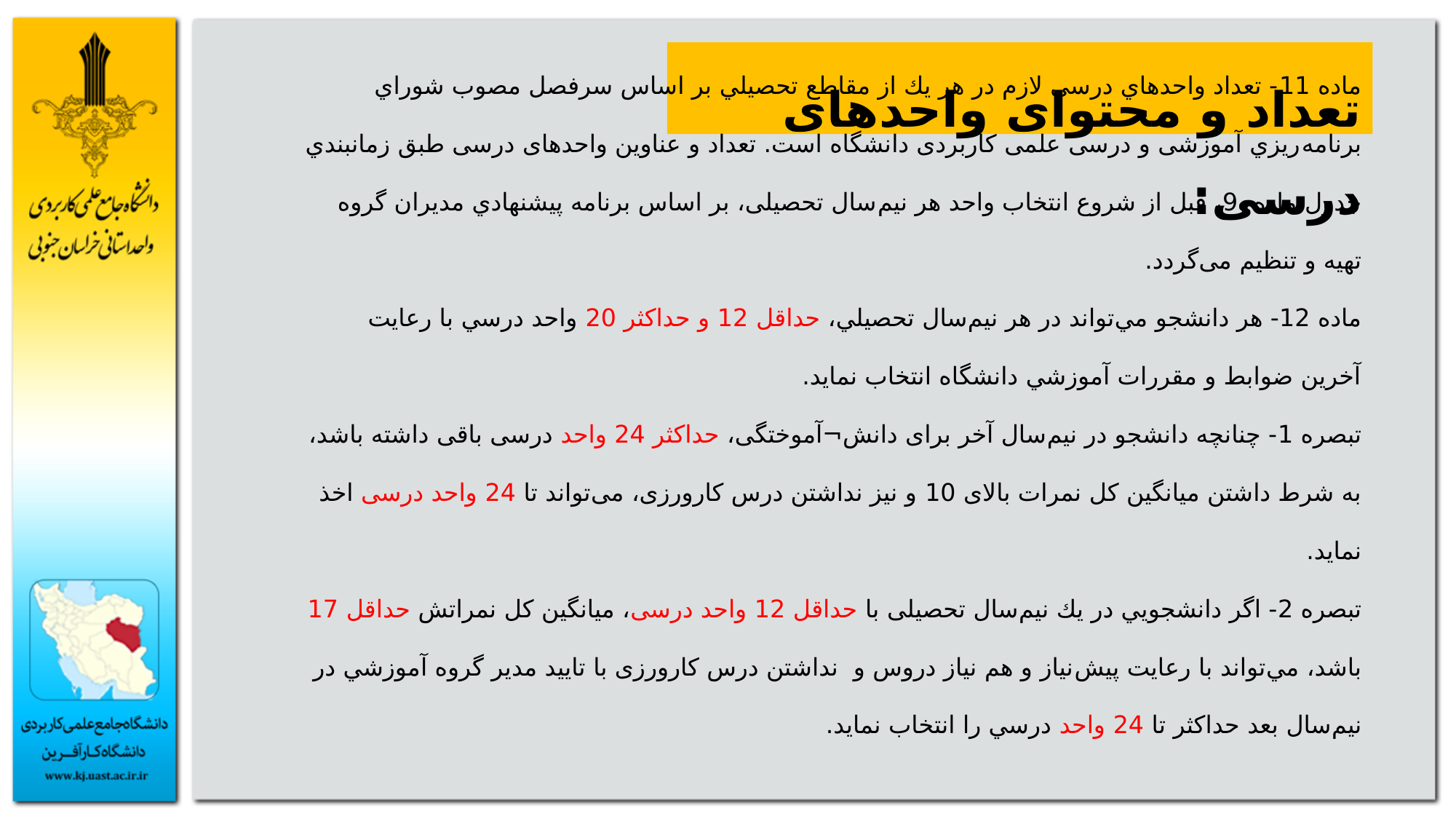

تعداد و محتوای واحدهای درسی:
# ماده 11- تعداد واحدهاي درسي لازم در هر يك از مقاطع تحصيلي بر اساس سرفصل مصوب شوراي برنامه‌ريزي آموزشی و درسی علمی کاربردی دانشگاه است. تعداد و عناوین واحدهای درسی طبق زمانبندي جدول ماده  9، قبل از شروع انتخاب واحد هر نیم‌سال تحصیلی، بر اساس برنامه پيشنهادي مدیران گروه تهیه و تنظیم می‌گردد. ماده 12- هر دانشجو مي‌تواند در هر نيم‌سال تحصيلي، حداقل 12 و حداكثر 20 واحد درسي با رعايت آخرين ضوابط و مقررات آموزشي دانشگاه انتخاب نمايد. تبصره 1- چنانچه دانشجو در نیم‌سال آخر برای دانش¬آموختگی، حداکثر 24 واحد درسی باقی داشته باشد، به شرط داشتن میانگین کل نمرات بالای 10 و نیز نداشتن درس کارورزی، می‌تواند تا 24 واحد درسی اخذ نماید. تبصره 2- اگر دانشجويي در يك نيم‌سال تحصیلی با حداقل 12 واحد درسی، ميانگين كل نمراتش حداقل 17 باشد، مي‌تواند با رعایت پیش‌نیاز و هم نیاز دروس و  نداشتن درس کارورزی با تاييد مدیر گروه آموزشي در نيم‌سال بعد حداكثر تا 24 واحد درسي را انتخاب نمايد.